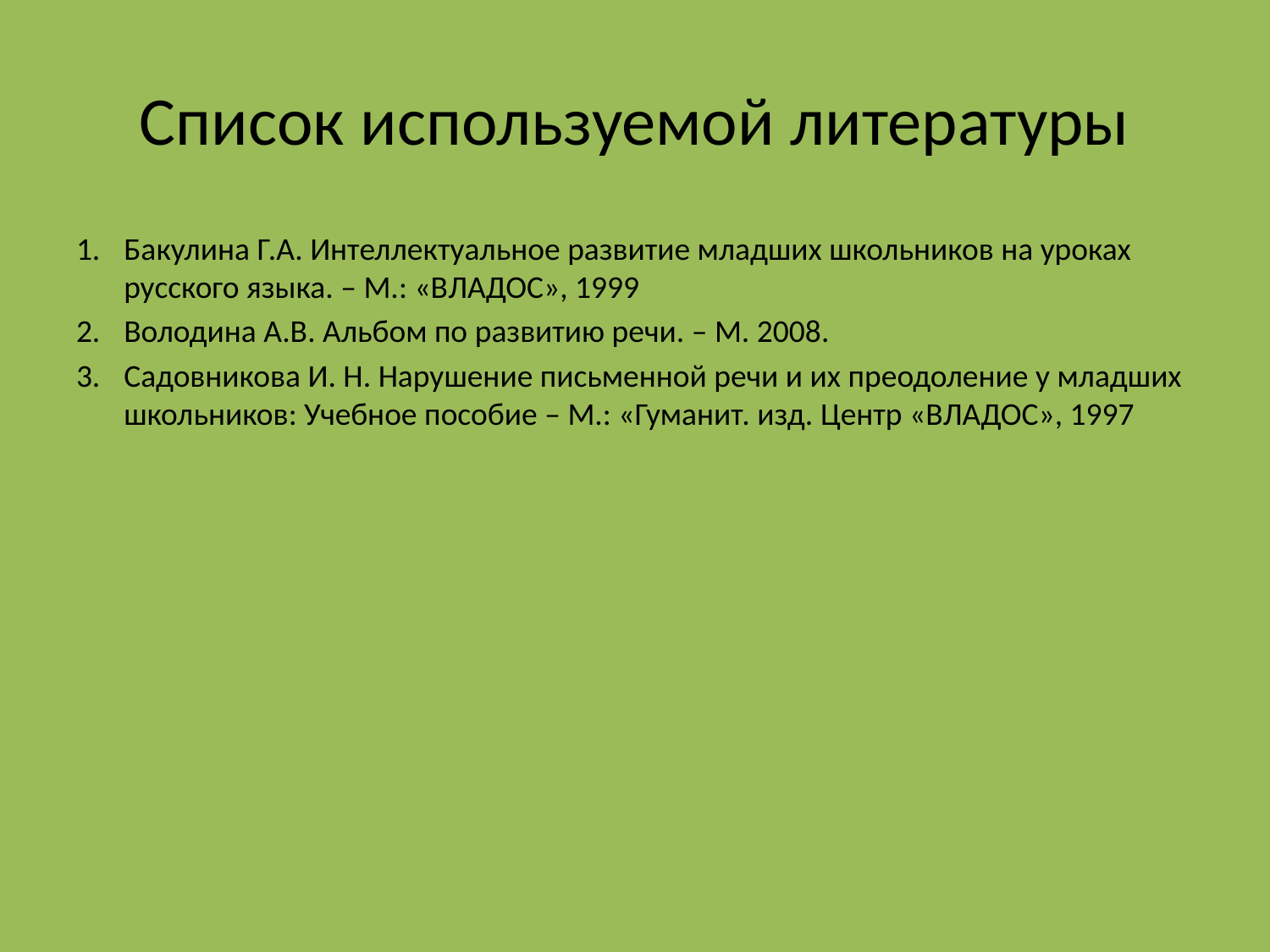

# Список используемой литературы
Бакулина Г.А. Интеллектуальное развитие младших школьников на уроках русского языка. – М.: «ВЛАДОС», 1999
Володина А.В. Альбом по развитию речи. – М. 2008.
Садовникова И. Н. Нарушение письменной речи и их преодоление у младших школьников: Учебное пособие – М.: «Гуманит. изд. Центр «ВЛАДОС», 1997